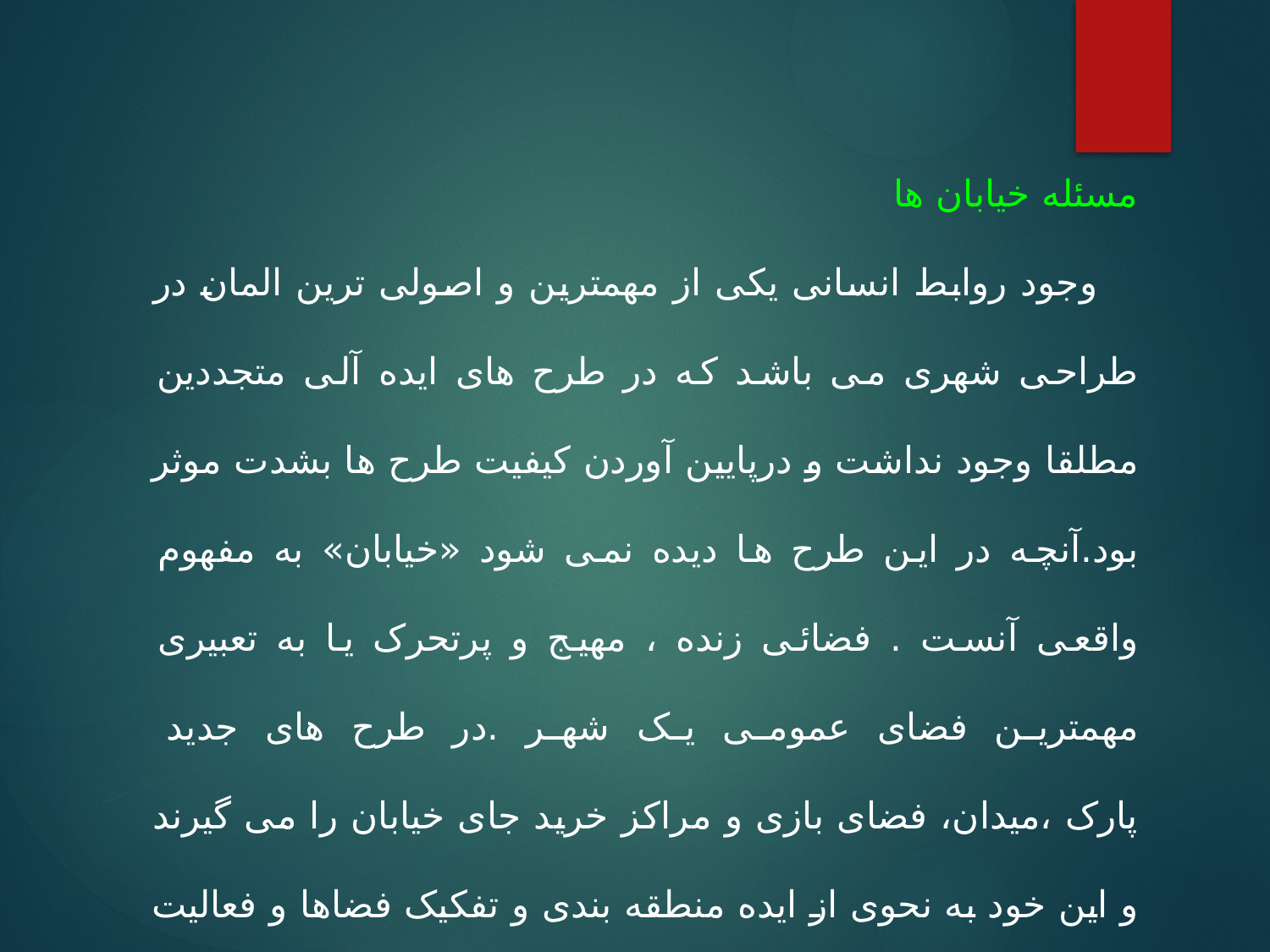

مسئله خیابان ها
   وجود روابط انسانی یکی از مهمترین و اصولی ترین المان در طراحی شهری می باشد که در طرح های ایده آلی متجددین مطلقا وجود نداشت و درپایین آوردن کیفیت طرح ها بشدت موثر بود.آنچه در این طرح ها دیده نمی شود «خیابان» به مفهوم واقعی آنست . فضائی زنده ، مهیج و پرتحرک یا به تعبیری مهمترین فضای عمومی یک شهر .در طرح های جدید پارک ،میدان، فضای بازی و مراکز خرید جای خیابان را می گیرند و این خود به نحوی از ایده منطقه بندی و تفکیک فضاها و فعالیت های شهری متاثر بوده است .